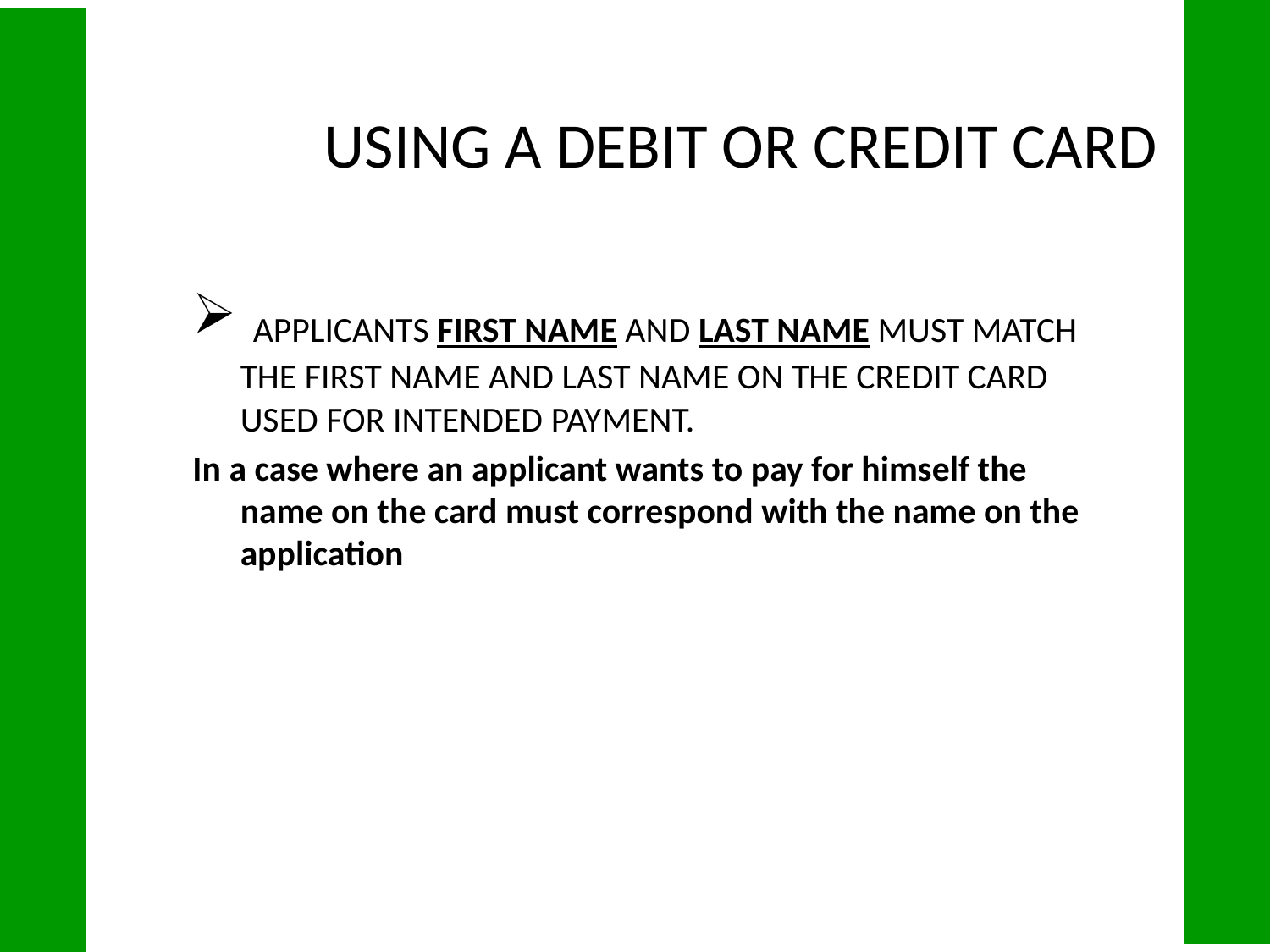

# USING A DEBIT OR CREDIT CARD

 APPLICANTS FIRST NAME AND LAST NAME MUST MATCH THE FIRST NAME AND LAST NAME ON THE CREDIT CARD USED FOR INTENDED PAYMENT.
In a case where an applicant wants to pay for himself the name on the card must correspond with the name on the application